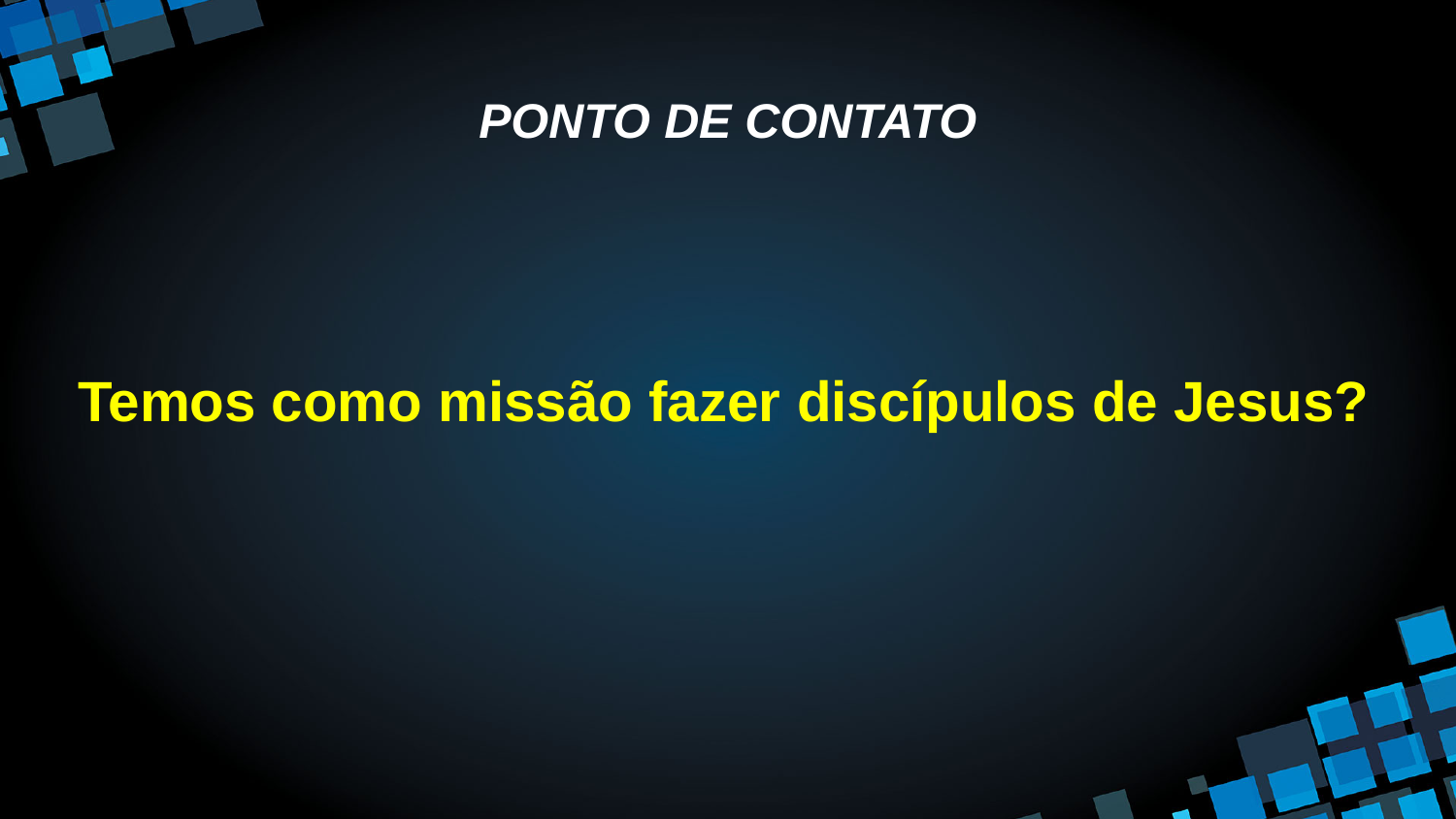

# PONTO DE CONTATO

Temos como missão fazer discípulos de Jesus?